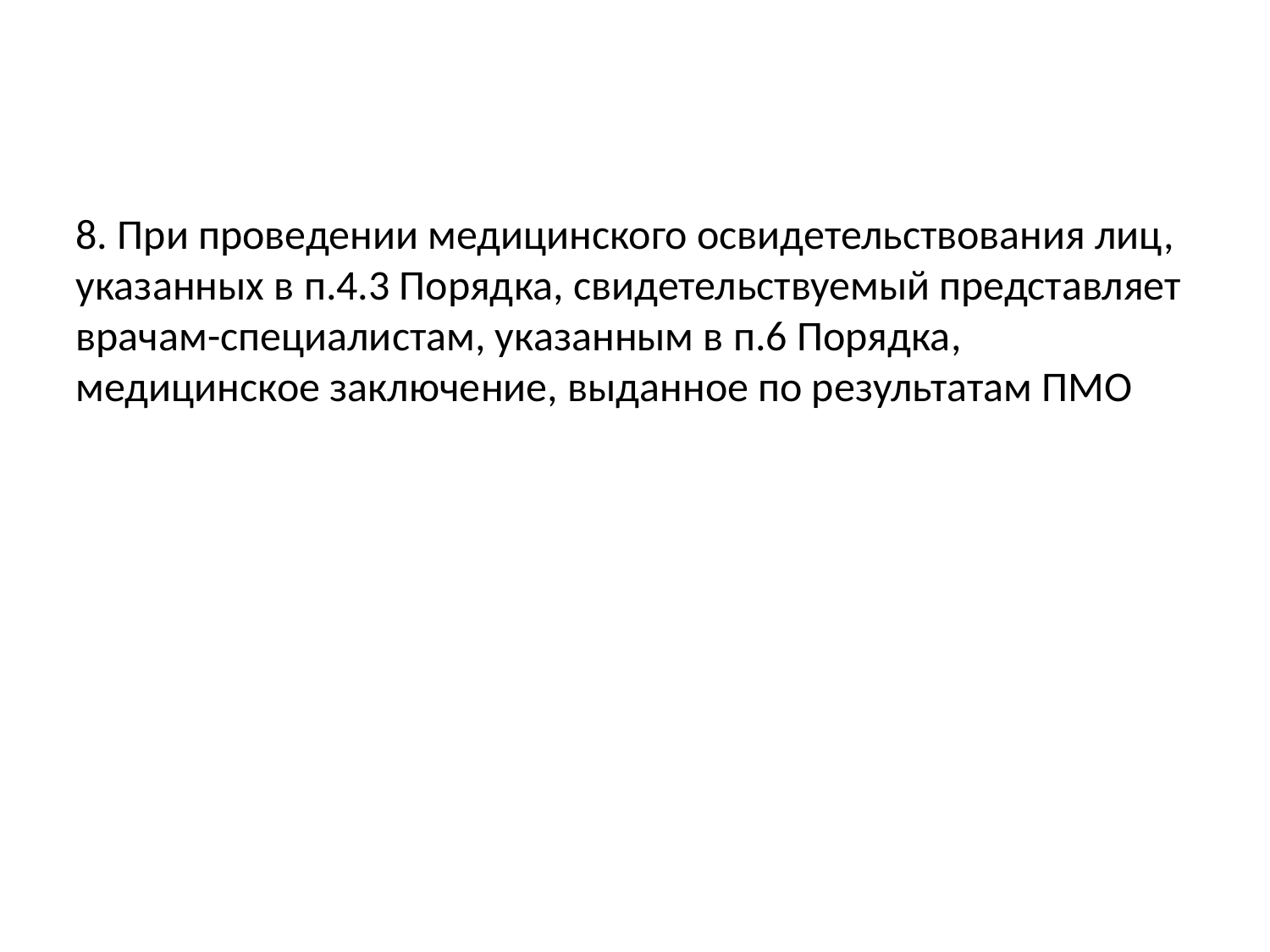

8. При проведении медицинского освидетельствования лиц, указанных в п.4.3 Порядка, свидетельствуемый представляет врачам-специалистам, указанным в п.6 Порядка, медицинское заключение, выданное по результатам ПМО